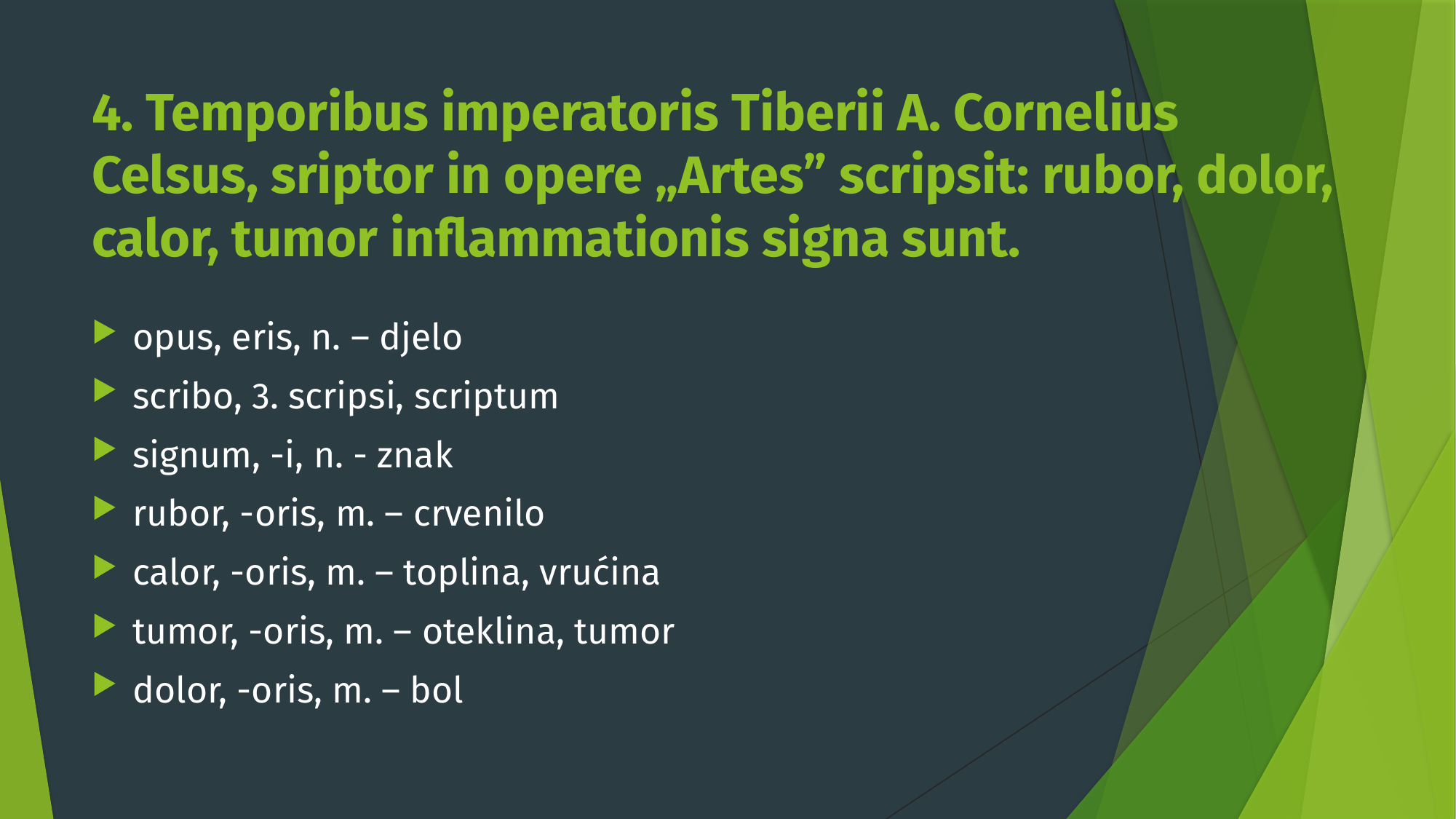

# 4. Temporibus imperatoris Tiberii A. Cornelius Celsus, sriptor in opere „Artes” scripsit: rubor, dolor, calor, tumor inflammationis signa sunt.
opus, eris, n. – djelo
scribo, 3. scripsi, scriptum
signum, -i, n. - znak
rubor, -oris, m. – crvenilo
calor, -oris, m. – toplina, vrućina
tumor, -oris, m. – oteklina, tumor
dolor, -oris, m. – bol